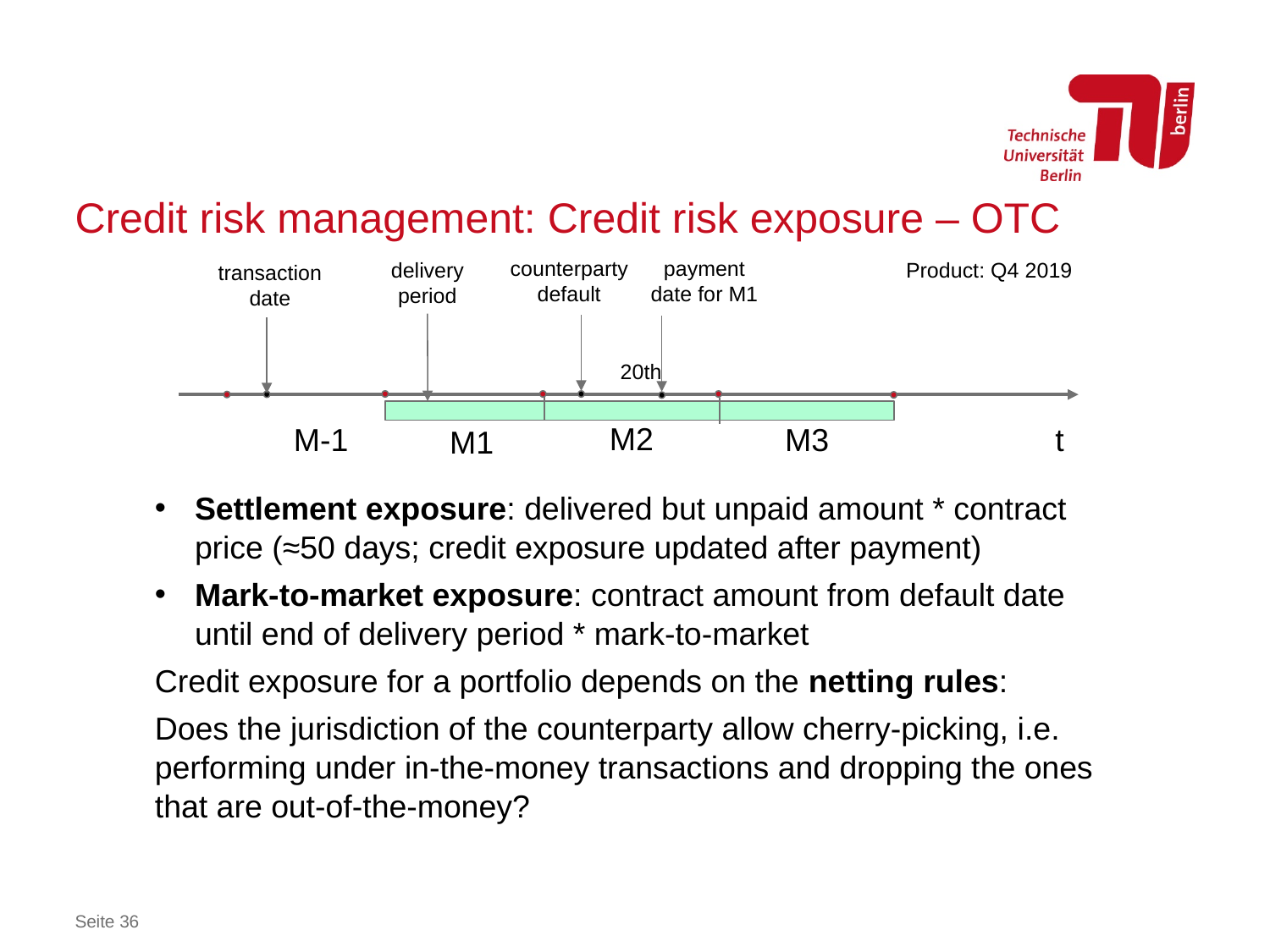

# Credit risk management: Credit risk exposure – OTC
payment date for M1
counterparty default
delivery period
Product: Q4 2019
transaction date

Settlement exposure: delivered but unpaid amount * contract price (≈50 days; credit exposure updated after payment)
Mark-to-market exposure: contract amount from default date until end of delivery period * mark-to-market
Credit exposure for a portfolio depends on the netting rules:
Does the jurisdiction of the counterparty allow cherry-picking, i.e. performing under in-the-money transactions and dropping the ones that are out-of-the-money?
20th

M2
t
M3
M-1
M1
Seite 36